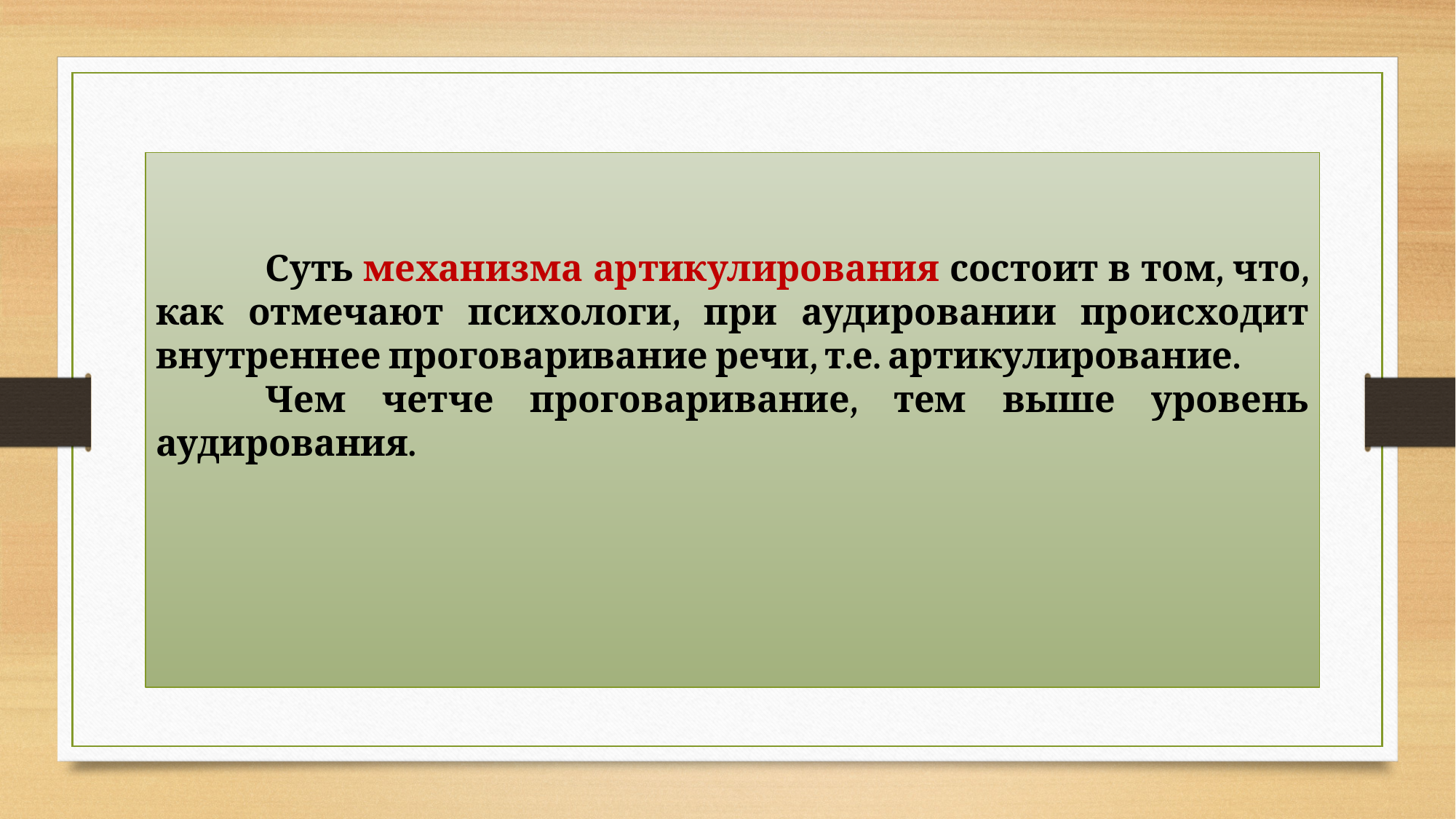

Суть механизма артикулирования состоит в том, что, как отмечают психологи, при аудировании происходит внутреннее проговаривание речи, т.е. артикулирование.
	Чем четче проговаривание, тем выше уровень аудирования.